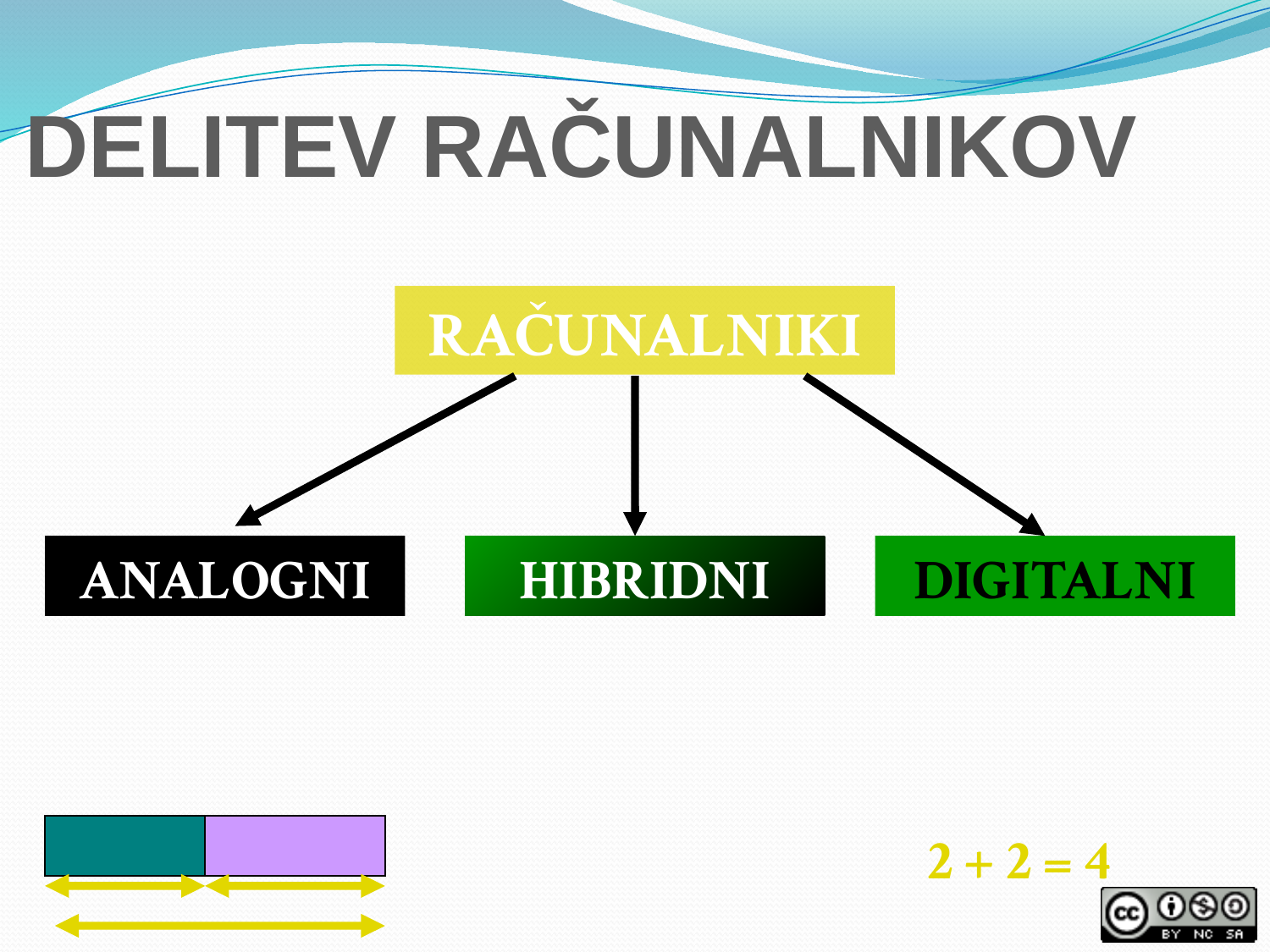

# DELITEV RAČUNALNIKOV
RAČUNALNIKI

ANALOGNI
HIBRIDNI
DIGITALNI

2 + 2 = 4